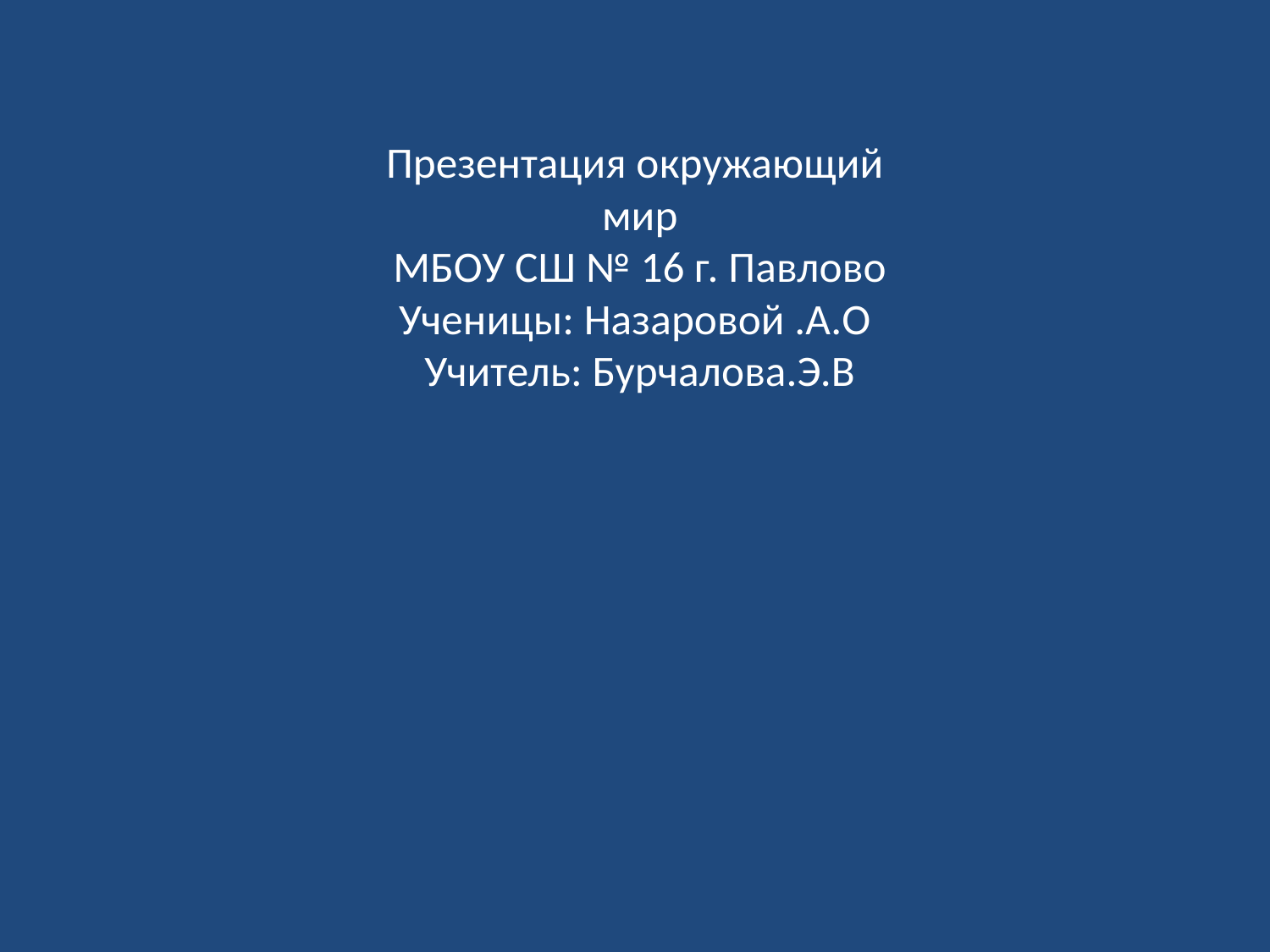

# Презентация окружающий мир МБОУ СШ № 16 г. Павлово Ученицы: Назаровой .А.О Учитель: Бурчалова.Э.В